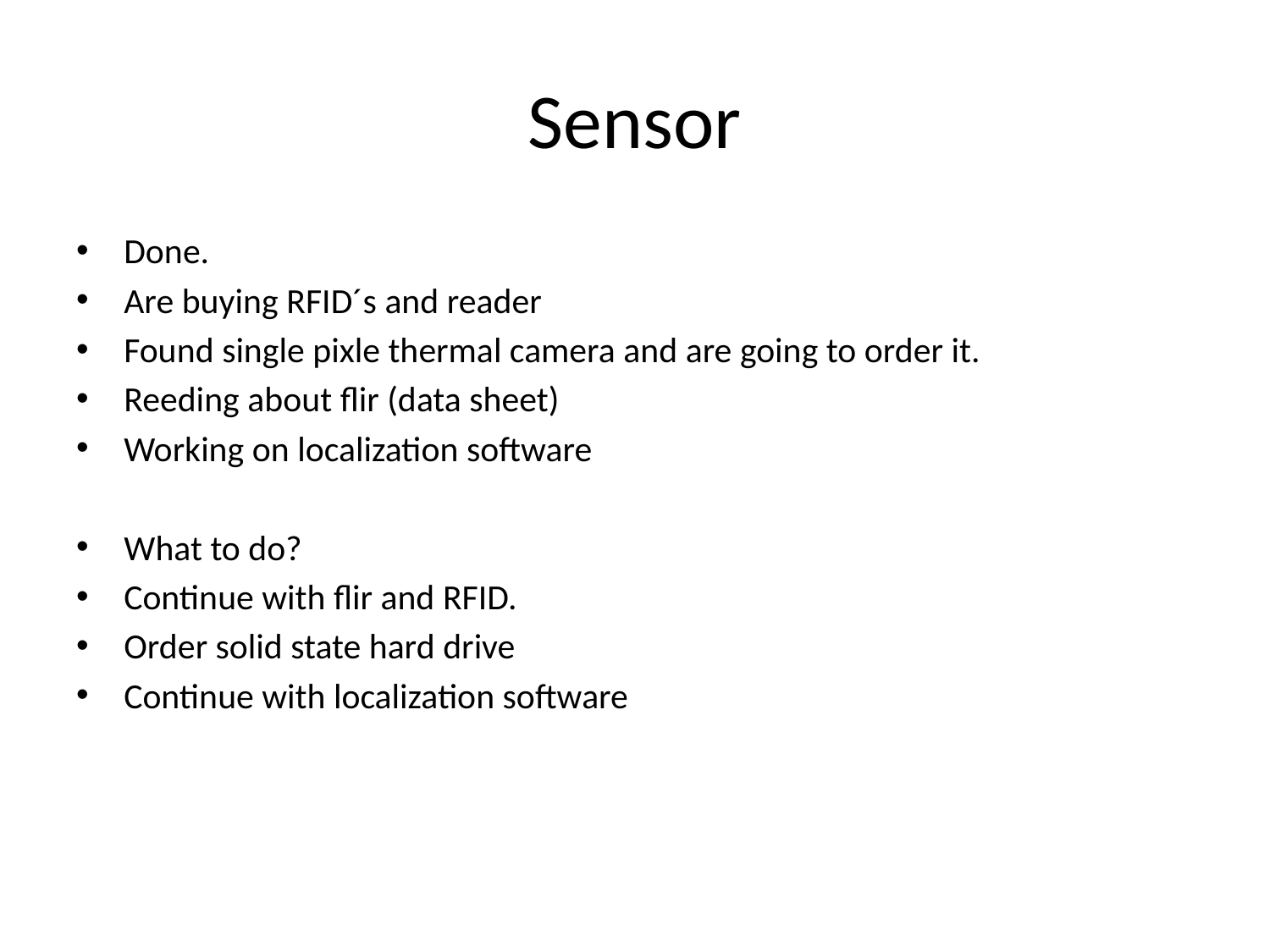

# Sensor
Done.
Are buying RFID´s and reader
Found single pixle thermal camera and are going to order it.
Reeding about flir (data sheet)
Working on localization software

What to do?
Continue with flir and RFID.
Order solid state hard drive
Continue with localization software